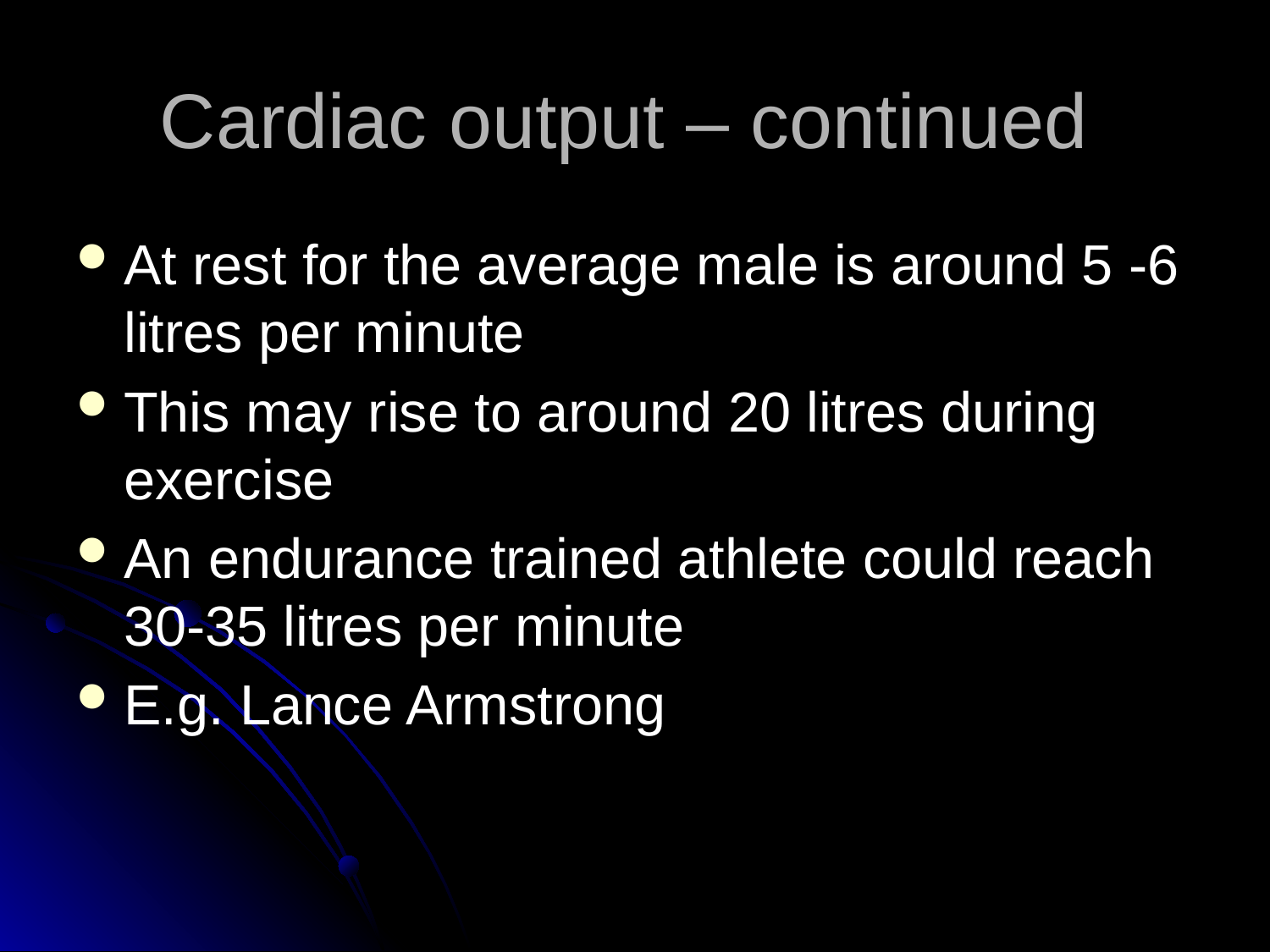

# Cardiac output – continued
At rest for the average male is around 5 -6 litres per minute
This may rise to around 20 litres during exercise
An endurance trained athlete could reach 30-35 litres per minute
E.g. Lance Armstrong